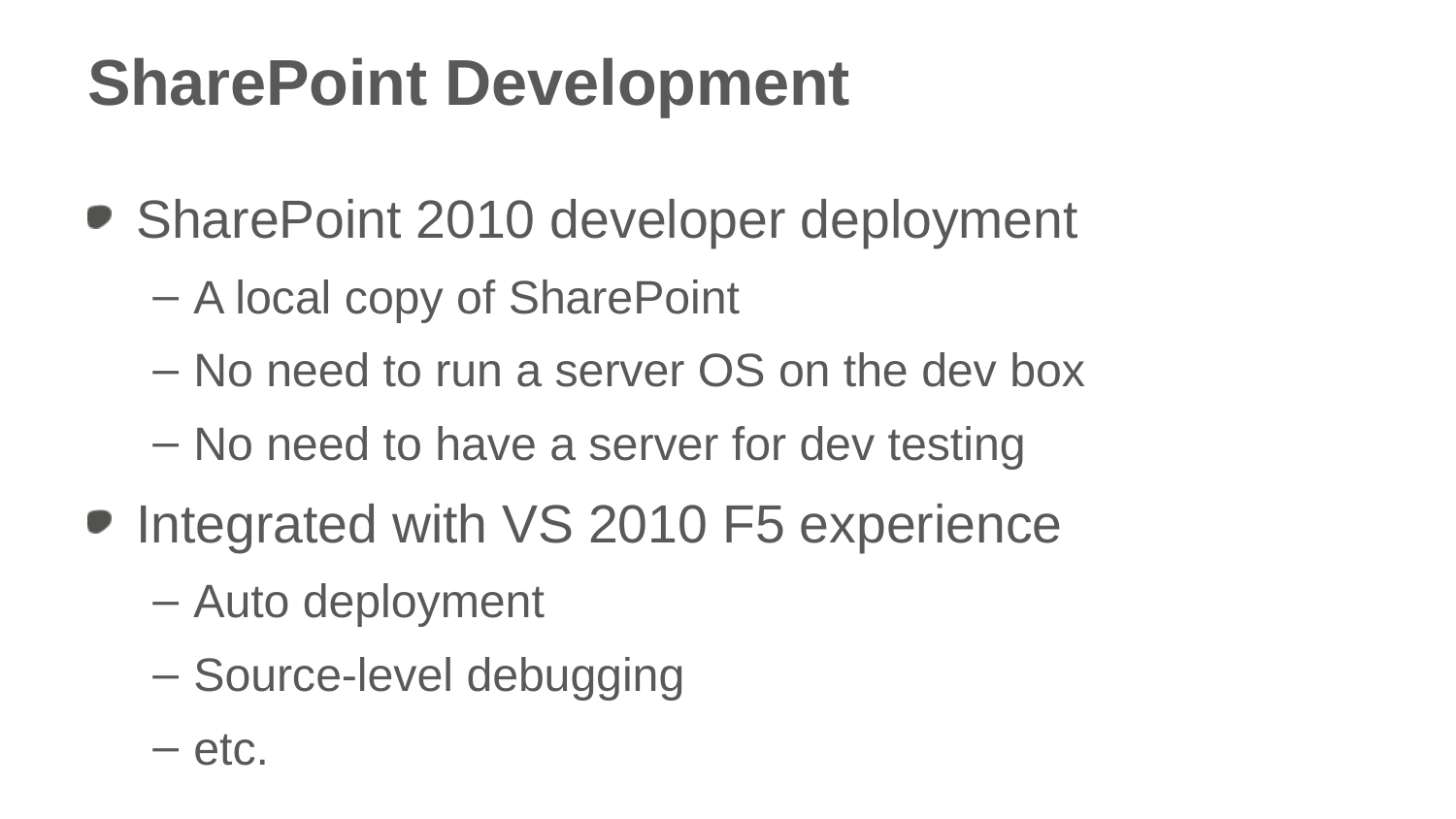

# SharePoint Development
SharePoint 2010 developer deployment
A local copy of SharePoint
No need to run a server OS on the dev box
No need to have a server for dev testing
Integrated with VS 2010 F5 experience
Auto deployment
Source-level debugging
etc.